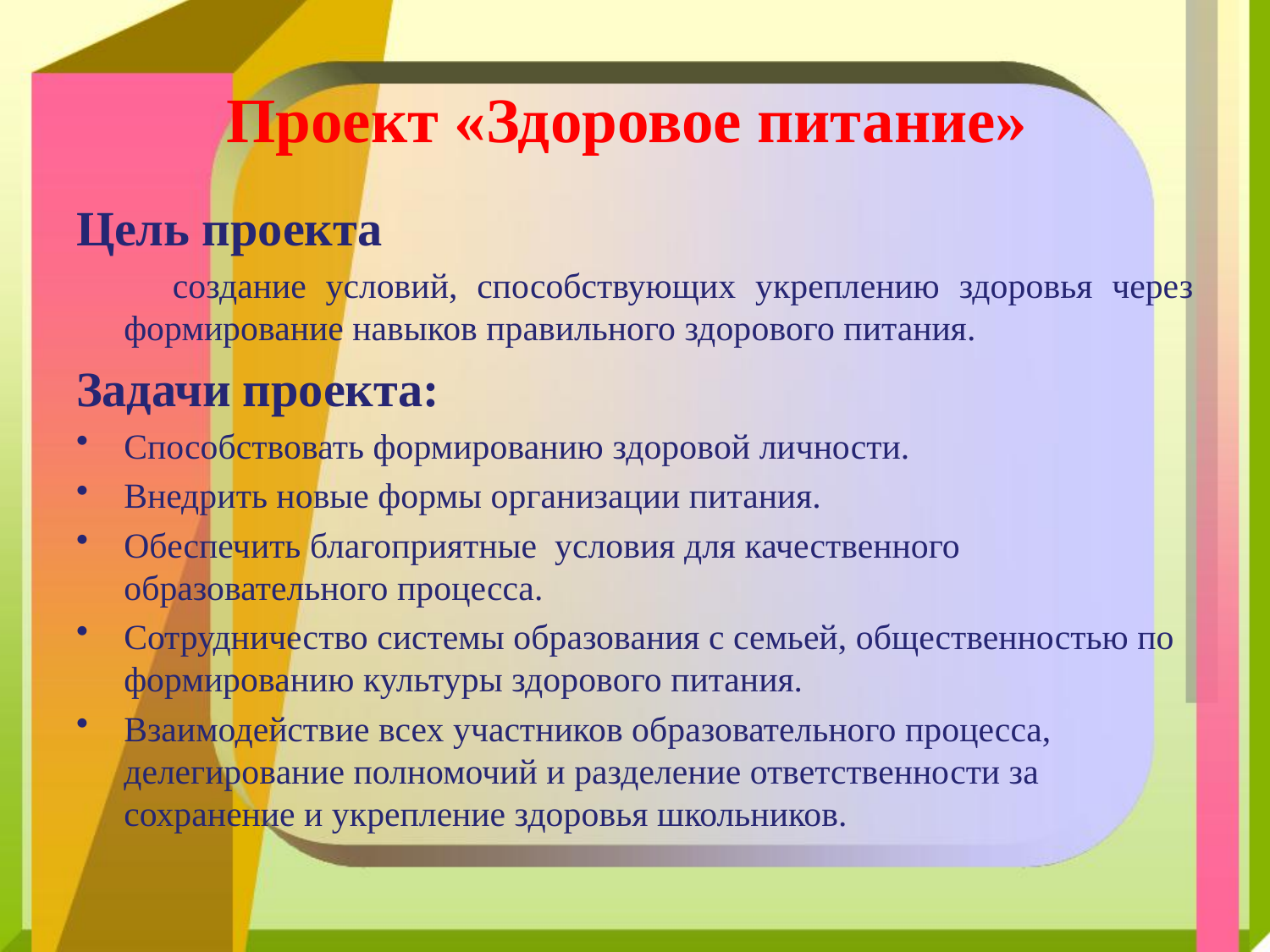

# Проект «Здоровое питание»
Цель проекта
     создание условий, способствующих укреплению здоровья через формирование навыков правильного здорового питания.
Задачи проекта:
Способствовать формированию здоровой личности.
Внедрить новые формы организации питания.
Обеспечить благоприятные  условия для качественного образовательного процесса.
Сотрудничество системы образования с семьей, общественностью по формированию культуры здорового питания.
Взаимодействие всех участников образовательного процесса, делегирование полномочий и разделение ответственности за сохранение и укрепление здоровья школьников.